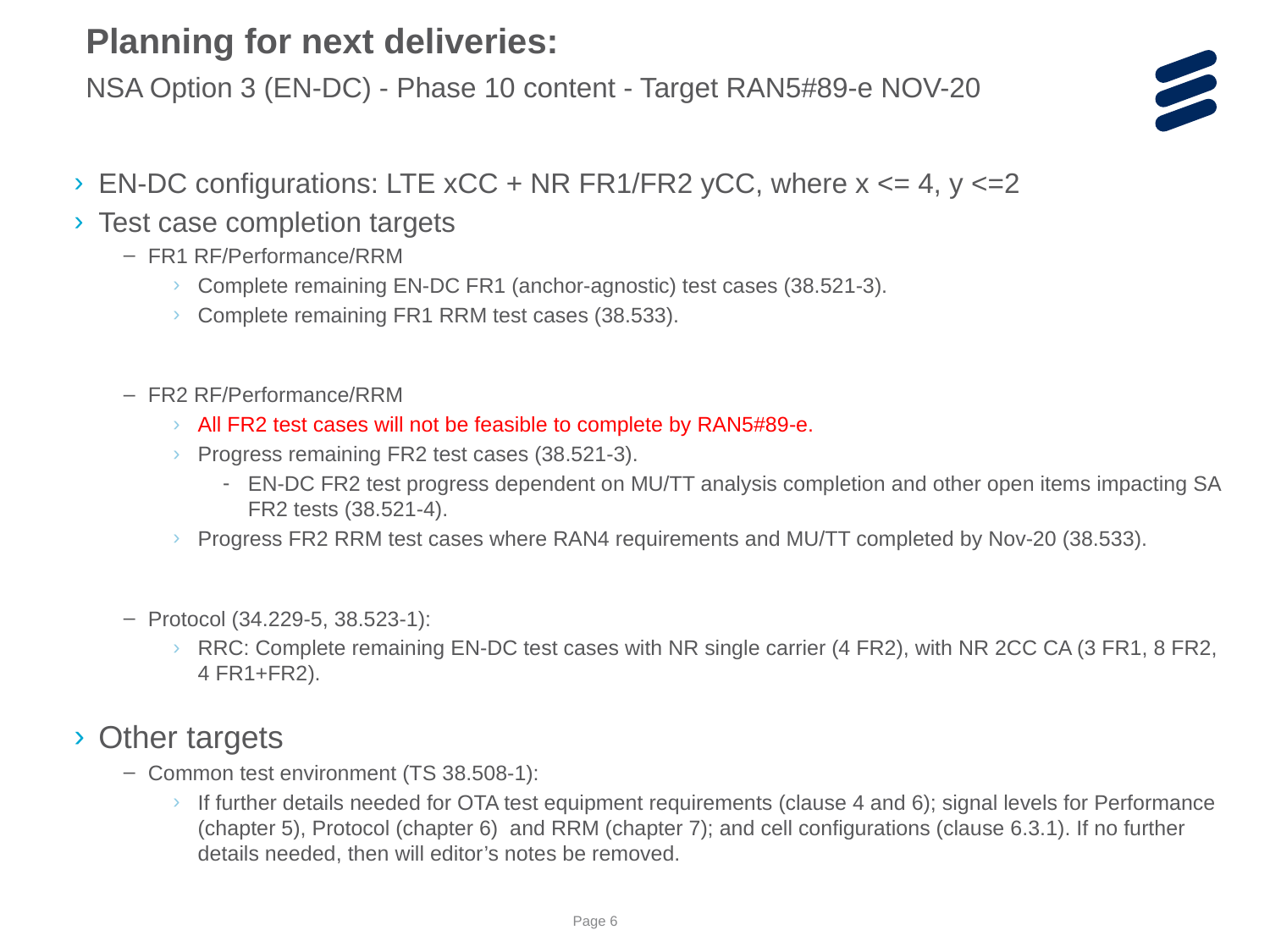

Planning for next deliveries:

NSA Option 3 (EN-DC) - Phase 10 content - Target RAN5#89-e NOV-20
EN-DC configurations: LTE xCC + NR FR1/FR2 yCC, where x <= 4, y <=2
Test case completion targets
FR1 RF/Performance/RRM
Complete remaining EN-DC FR1 (anchor-agnostic) test cases (38.521-3).
Complete remaining FR1 RRM test cases (38.533).

FR2 RF/Performance/RRM
All FR2 test cases will not be feasible to complete by RAN5#89-e.
Progress remaining FR2 test cases (38.521-3).
EN-DC FR2 test progress dependent on MU/TT analysis completion and other open items impacting SA FR2 tests (38.521-4).
Progress FR2 RRM test cases where RAN4 requirements and MU/TT completed by Nov-20 (38.533).

Protocol (34.229-5, 38.523-1):
RRC: Complete remaining EN-DC test cases with NR single carrier (4 FR2), with NR 2CC CA (3 FR1, 8 FR2, 4 FR1+FR2).
Other targets
Common test environment (TS 38.508-1):
If further details needed for OTA test equipment requirements (clause 4 and 6); signal levels for Performance (chapter 5), Protocol (chapter 6)  and RRM (chapter 7); and cell configurations (clause 6.3.1). If no further details needed, then will editor’s notes be removed.